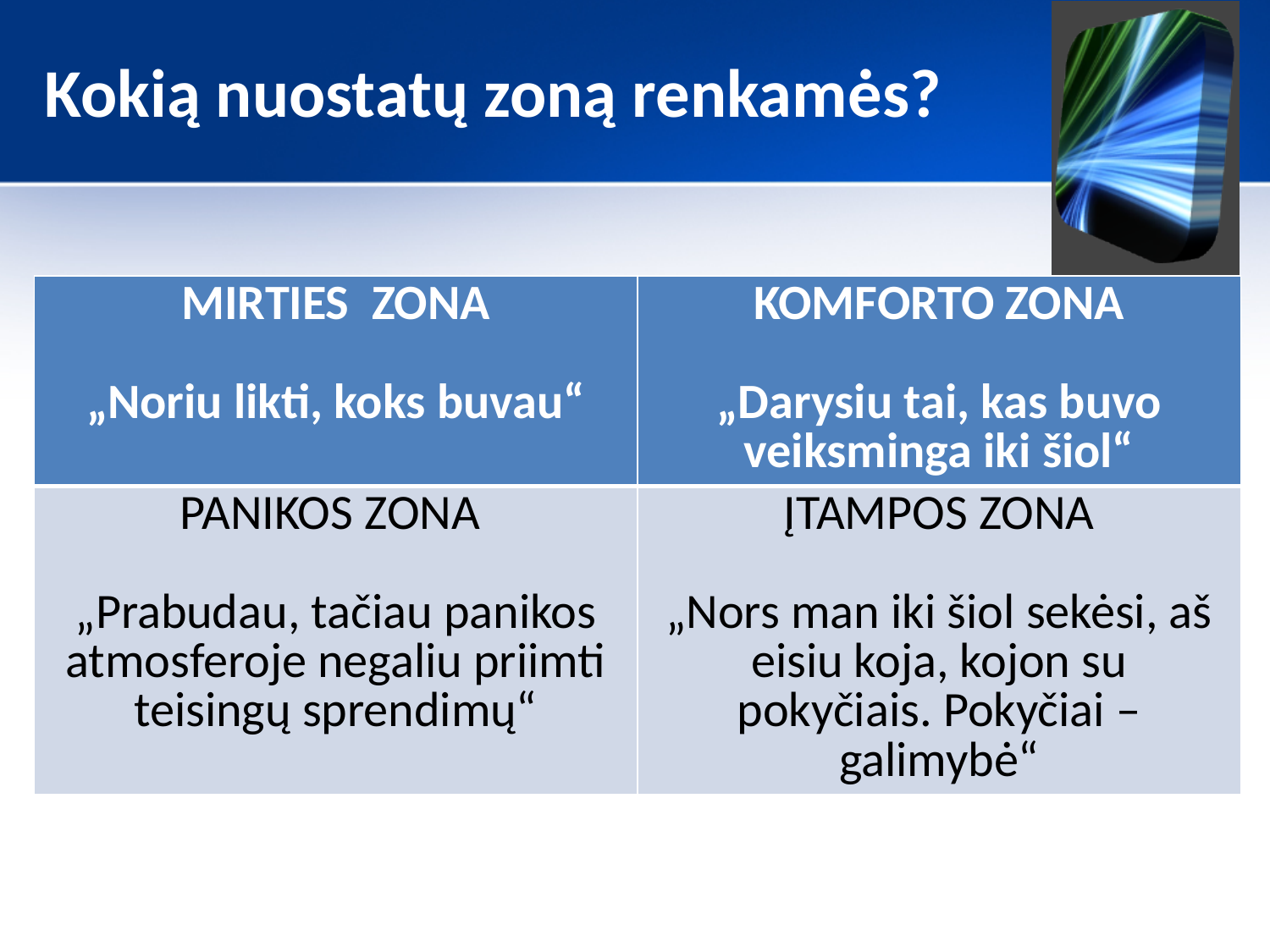

# Kokią nuostatų zoną renkamės?
| MIRTIES ZONA „Noriu likti, koks buvau“ | KOMFORTO ZONA „Darysiu tai, kas buvo veiksminga iki šiol“ |
| --- | --- |
| PANIKOS ZONA „Prabudau, tačiau panikos atmosferoje negaliu priimti teisingų sprendimų“ | ĮTAMPOS ZONA „Nors man iki šiol sekėsi, aš eisiu koja, kojon su pokyčiais. Pokyčiai – galimybė“ |